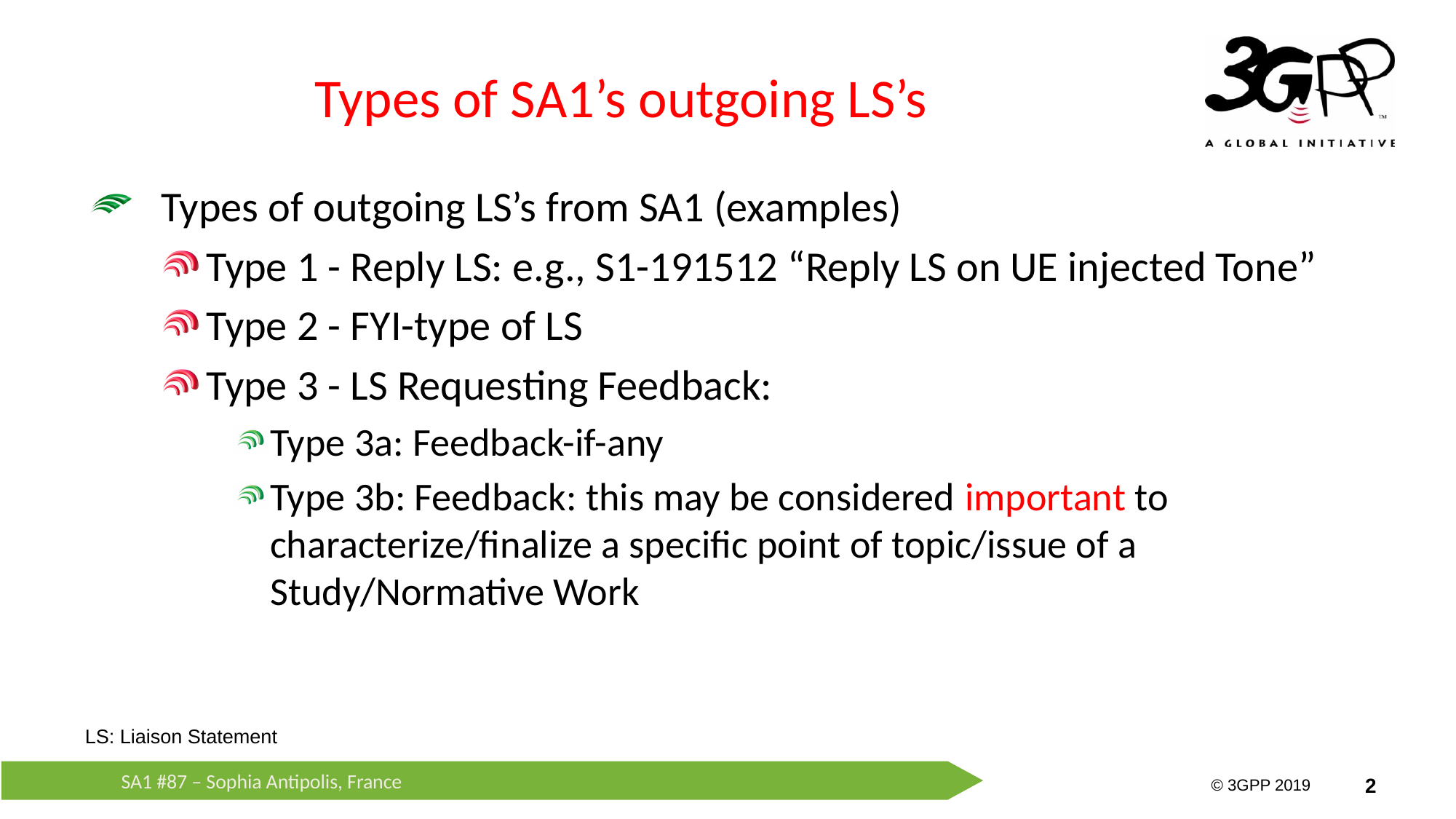

# Types of SA1’s outgoing LS’s
Types of outgoing LS’s from SA1 (examples)
Type 1 - Reply LS: e.g., S1-191512 “Reply LS on UE injected Tone”
Type 2 - FYI-type of LS
Type 3 - LS Requesting Feedback:
Type 3a: Feedback-if-any
Type 3b: Feedback: this may be considered important to characterize/finalize a specific point of topic/issue of a Study/Normative Work

LS: Liaison Statement